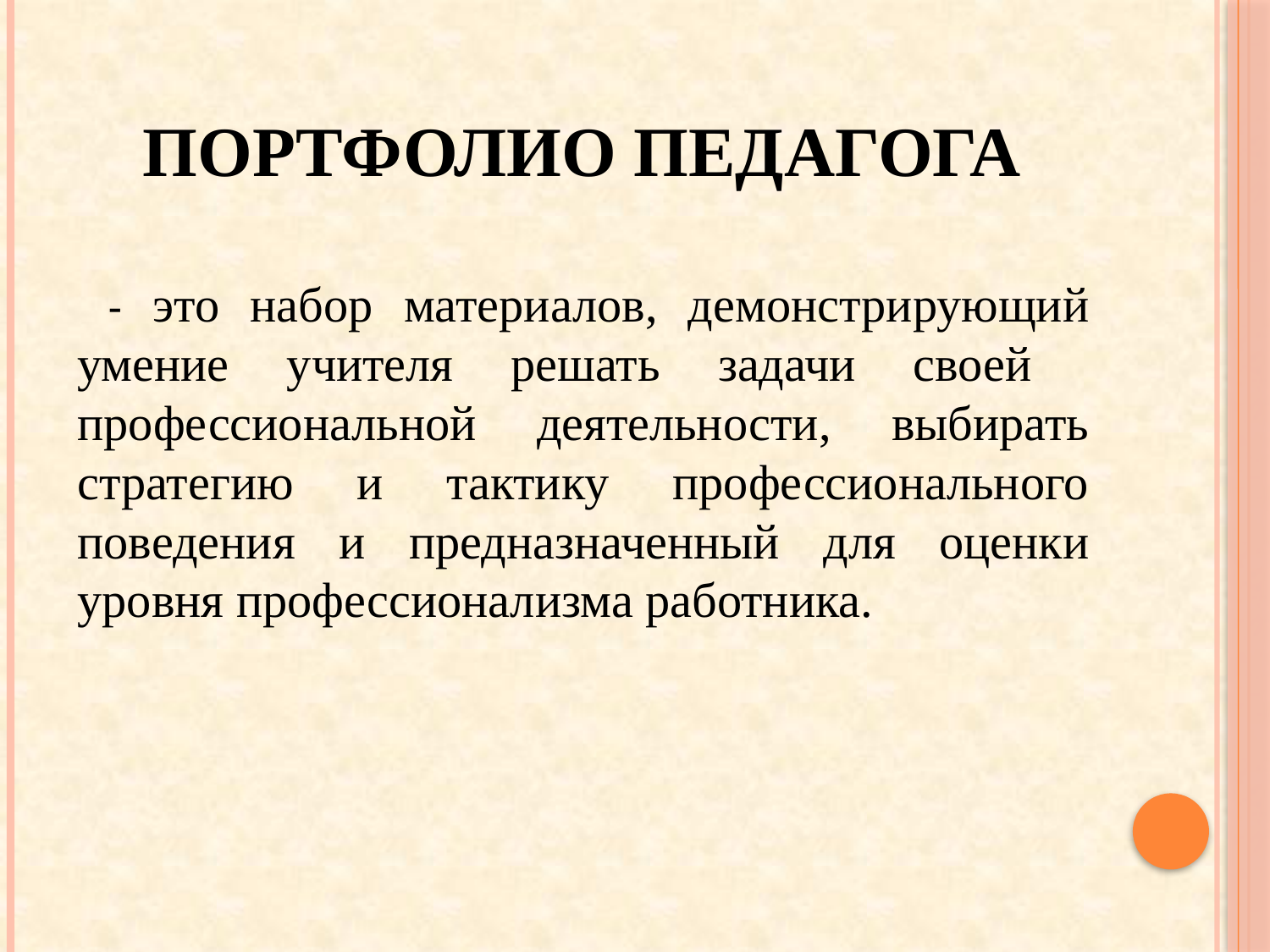

# Портфолио педагога
 - это набор материалов, демонстрирующий умение учителя решать задачи своей  профессиональной деятельности, выбирать стратегию и тактику профессионального поведения и предназначенный для оценки уровня профессионализма работника.